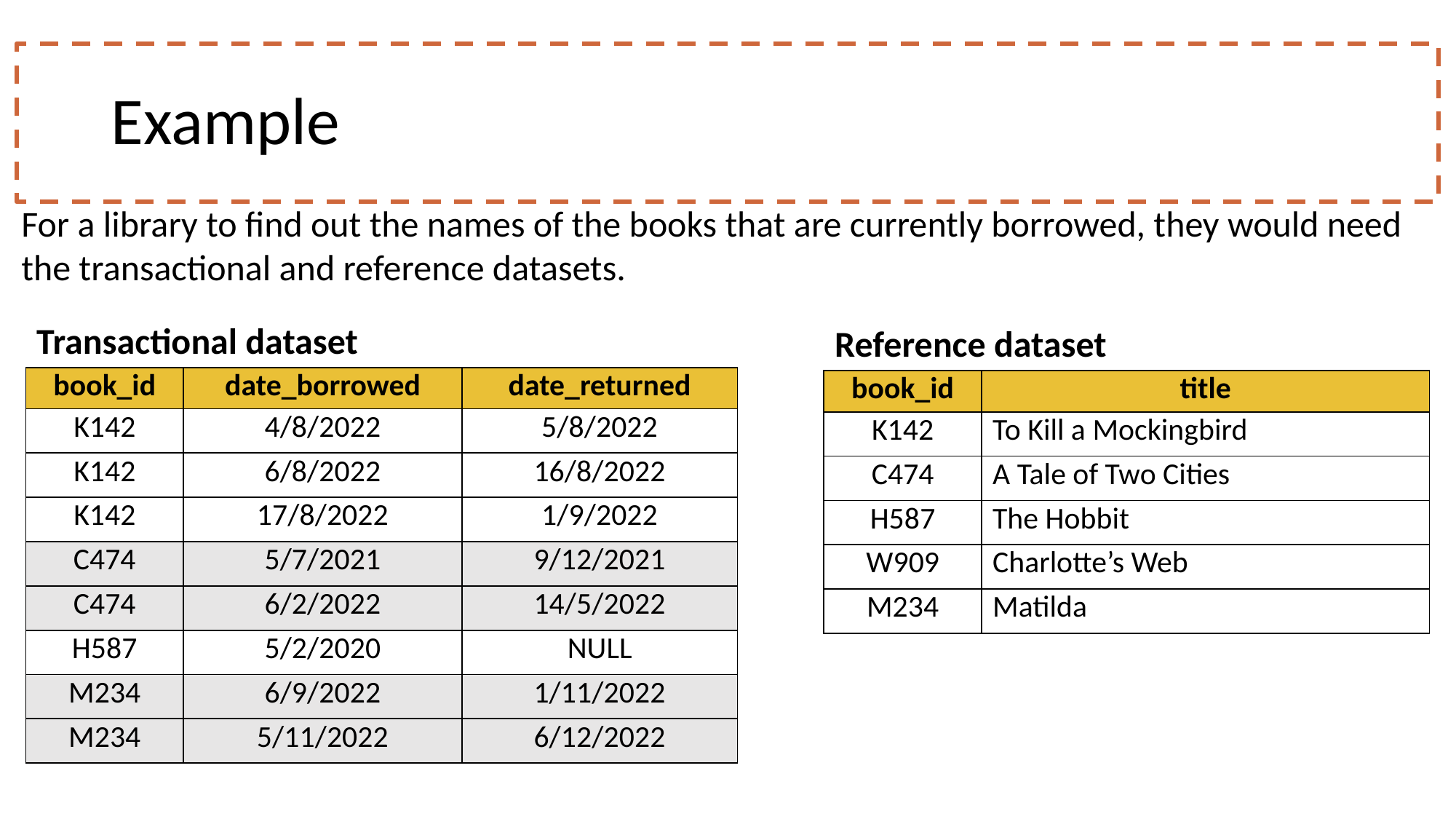

# Example
For a library to find out the names of the books that are currently borrowed, they would need the transactional and reference datasets.
Transactional dataset
Reference dataset
| book\_id | date\_borrowed | date\_returned |
| --- | --- | --- |
| K142 | 4/8/2022 | 5/8/2022 |
| K142 | 6/8/2022 | 16/8/2022 |
| K142 | 17/8/2022 | 1/9/2022 |
| C474 | 5/7/2021 | 9/12/2021 |
| C474 | 6/2/2022 | 14/5/2022 |
| H587 | 5/2/2020 | NULL |
| M234 | 6/9/2022 | 1/11/2022 |
| M234 | 5/11/2022 | 6/12/2022 |
| book\_id | title |
| --- | --- |
| K142 | To Kill a Mockingbird |
| C474 | A Tale of Two Cities |
| H587 | The Hobbit |
| W909 | Charlotte’s Web |
| M234 | Matilda |